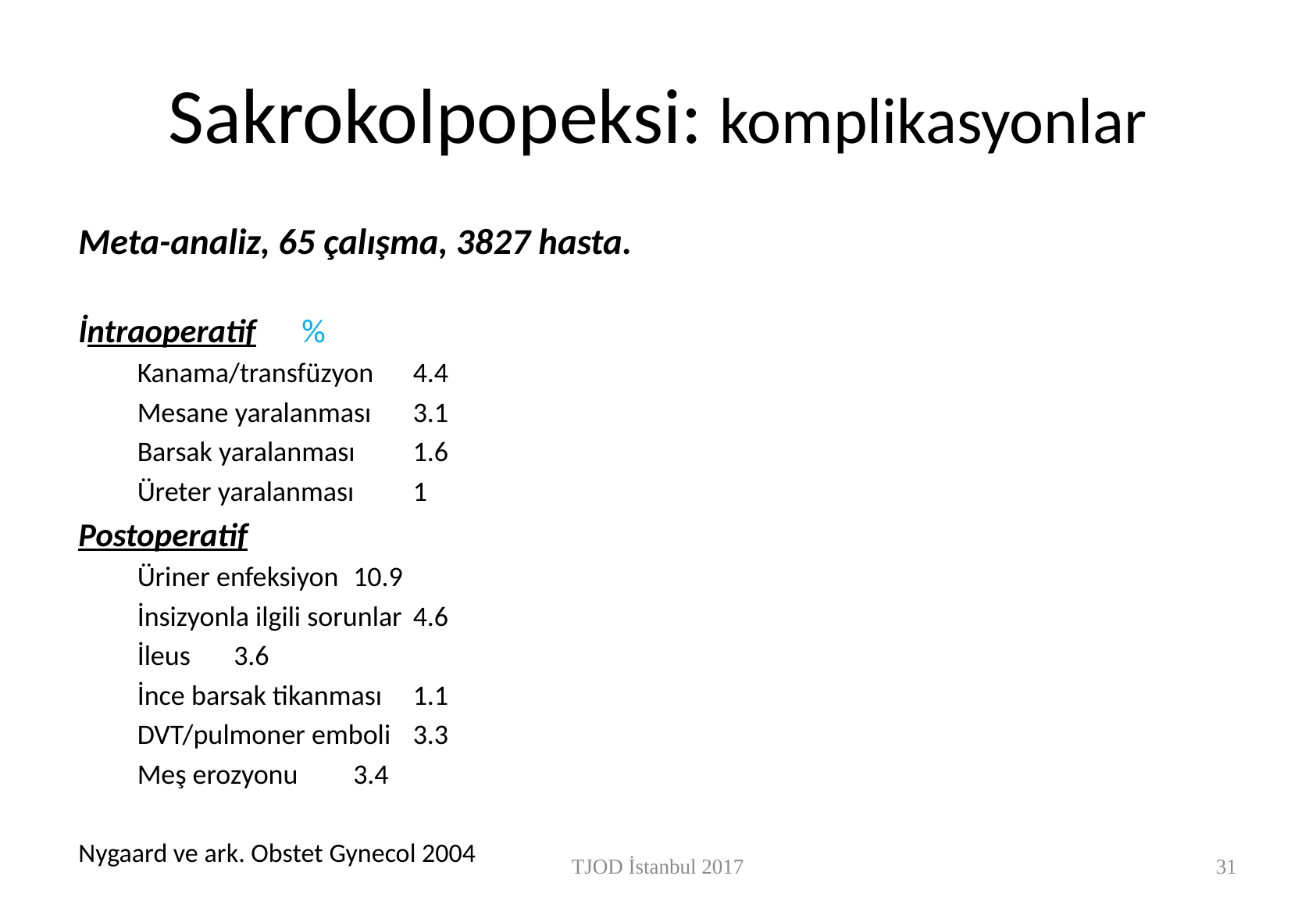

# Sakrokolpopeksi: komplikasyonlar
Meta-analiz, 65 çalışma, 3827 hasta.

İntraoperatif						%
Kanama/transfüzyon					4.4
Mesane yaralanması					3.1
Barsak yaralanması					1.6
Üreter yaralanması					1
Postoperatif
Üriner enfeksiyon					10.9
İnsizyonla ilgili sorunlar					4.6
İleus							3.6
İnce barsak tikanması					1.1
DVT/pulmoner emboli					3.3
Meş erozyonu 						3.4

Nygaard ve ark. Obstet Gynecol 2004

TJOD İstanbul 2017
31